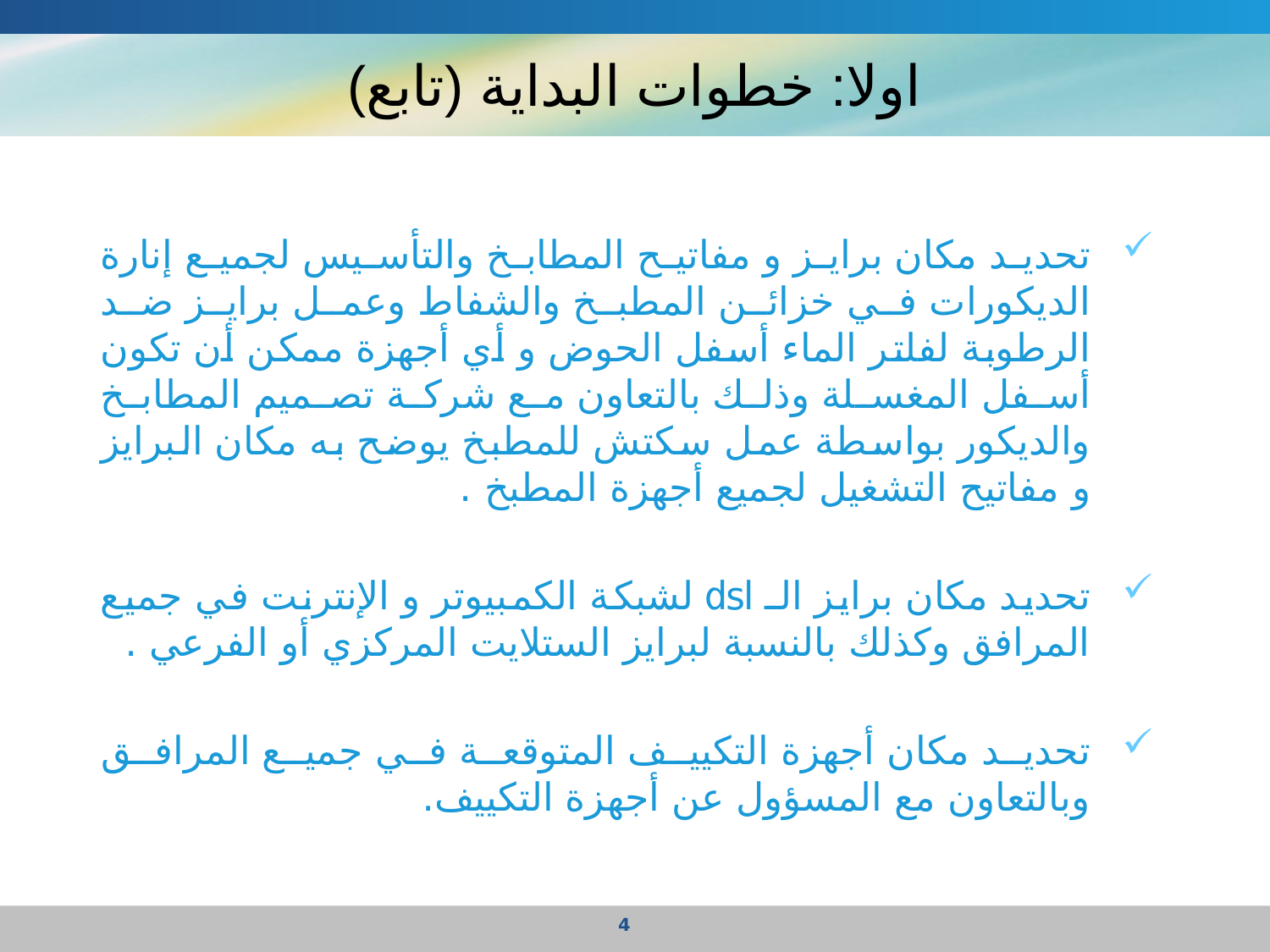

# اولا: خطوات البداية (تابع)

تحديد مكان برايز و مفاتيح المطابخ والتأسيس لجميع إنارة الديكورات في خزائن المطبخ والشفاط وعمل برايز ضد الرطوبة لفلتر الماء أسفل الحوض و أي أجهزة ممكن أن تكون أسفل المغسلة وذلك بالتعاون مع شركة تصميم المطابخ والديكور بواسطة عمل سكتش للمطبخ يوضح به مكان البرايز و مفاتيح التشغيل لجميع أجهزة المطبخ .

تحديد مكان برايز الـ dsl لشبكة الكمبيوتر و الإنترنت في جميع المرافق وكذلك بالنسبة لبرايز الستلايت المركزي أو الفرعي .

تحديد مكان أجهزة التكييف المتوقعة في جميع المرافق وبالتعاون مع المسؤول عن أجهزة التكييف.
4